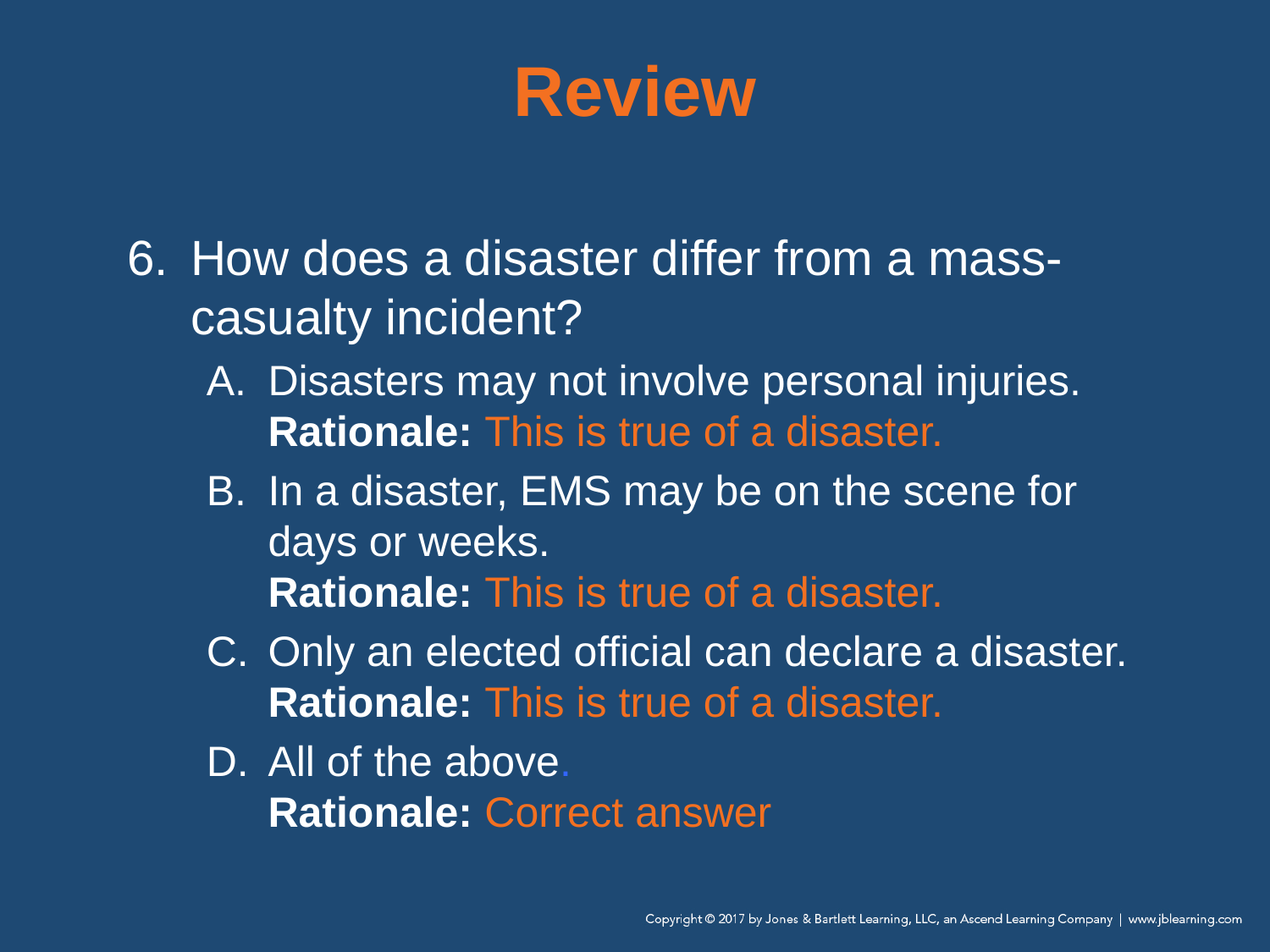

# Review
How does a disaster differ from a mass-casualty incident?
Disasters may not involve personal injuries.
Rationale: This is true of a disaster.
In a disaster, EMS may be on the scene for days or weeks.
Rationale: This is true of a disaster.
Only an elected official can declare a disaster.
Rationale: This is true of a disaster.
All of the above.
Rationale: Correct answer